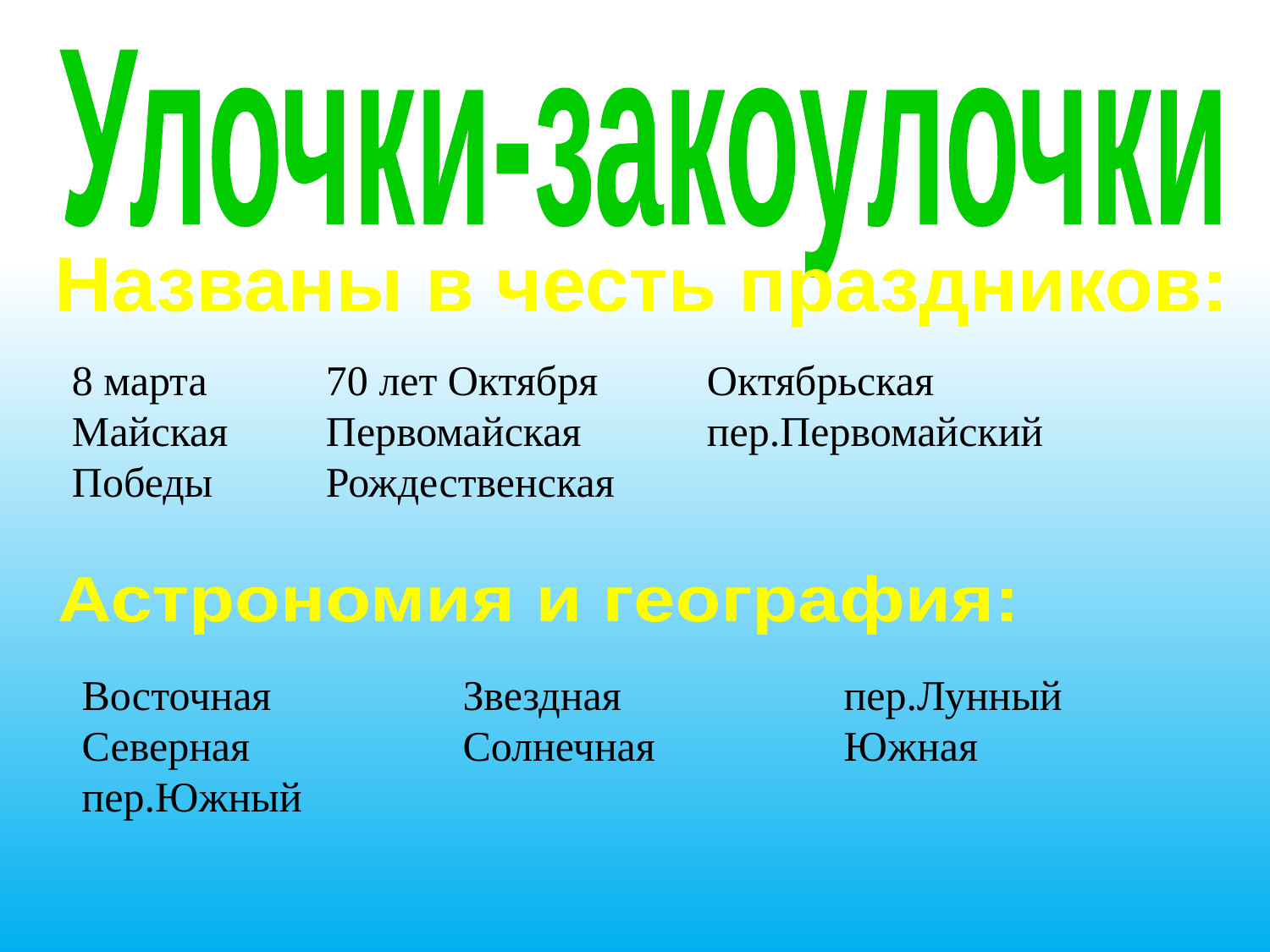

Улочки-закоулочки
Названы в честь праздников:
8 марта	70 лет Октября	Октябрьская
Майская	Первомайская	пер.Первомайский
Победы 	Рождественская

Астрономия и география:
Восточная		Звездная		пер.Лунный
Северная		Солнечная		Южная
пер.Южный